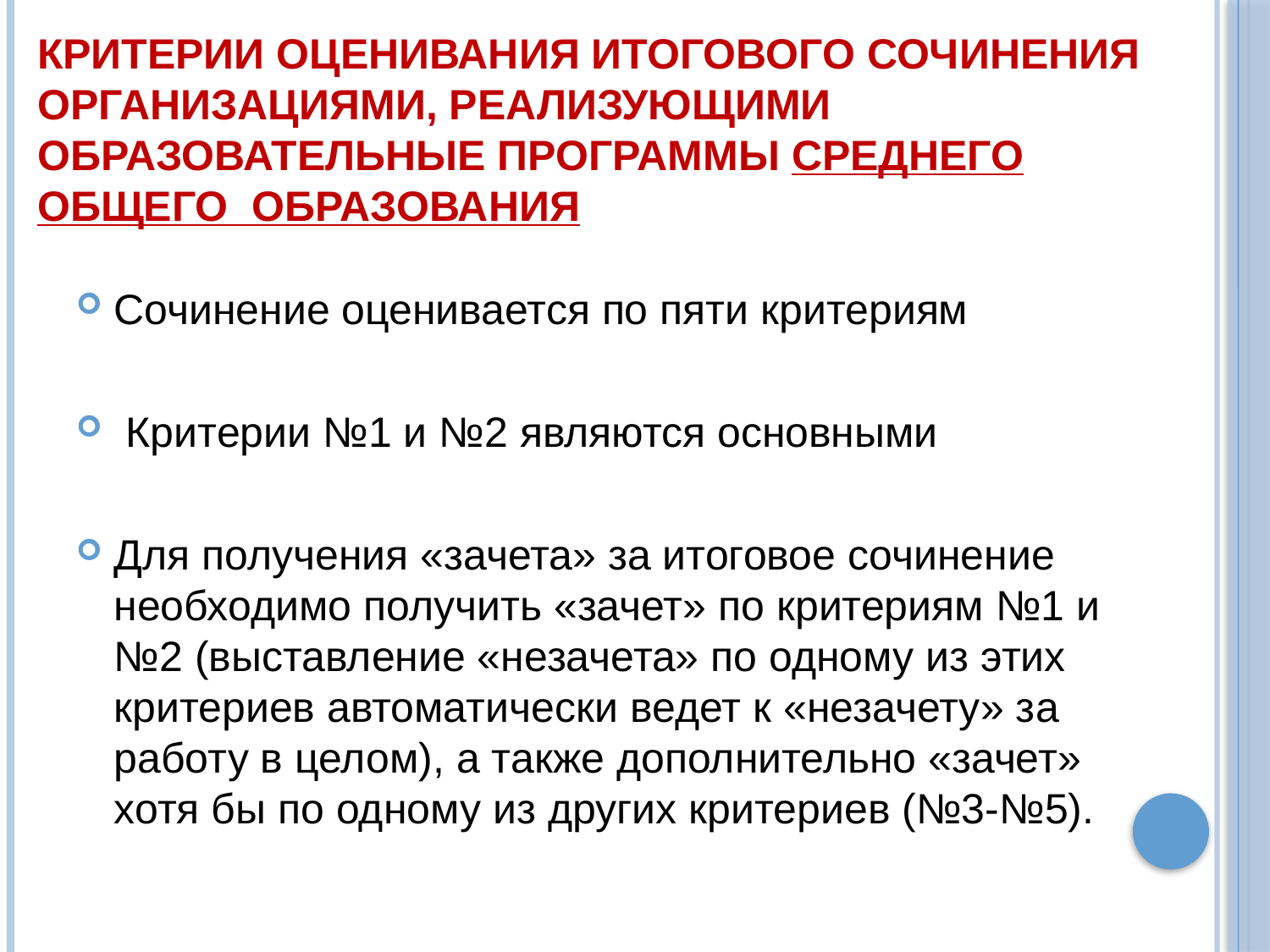

# Критерии оценивания итогового сочинения организациями, реализующими образовательные программы среднего общего  образования
Сочинение оценивается по пяти критериям

 Критерии №1 и №2 являются основными

Для получения «зачета» за итоговое сочинение необходимо получить «зачет» по критериям №1 и №2 (выставление «незачета» по одному из этих критериев автоматически ведет к «незачету» за работу в целом), а также дополнительно «зачет» хотя бы по одному из других критериев (№3-№5).